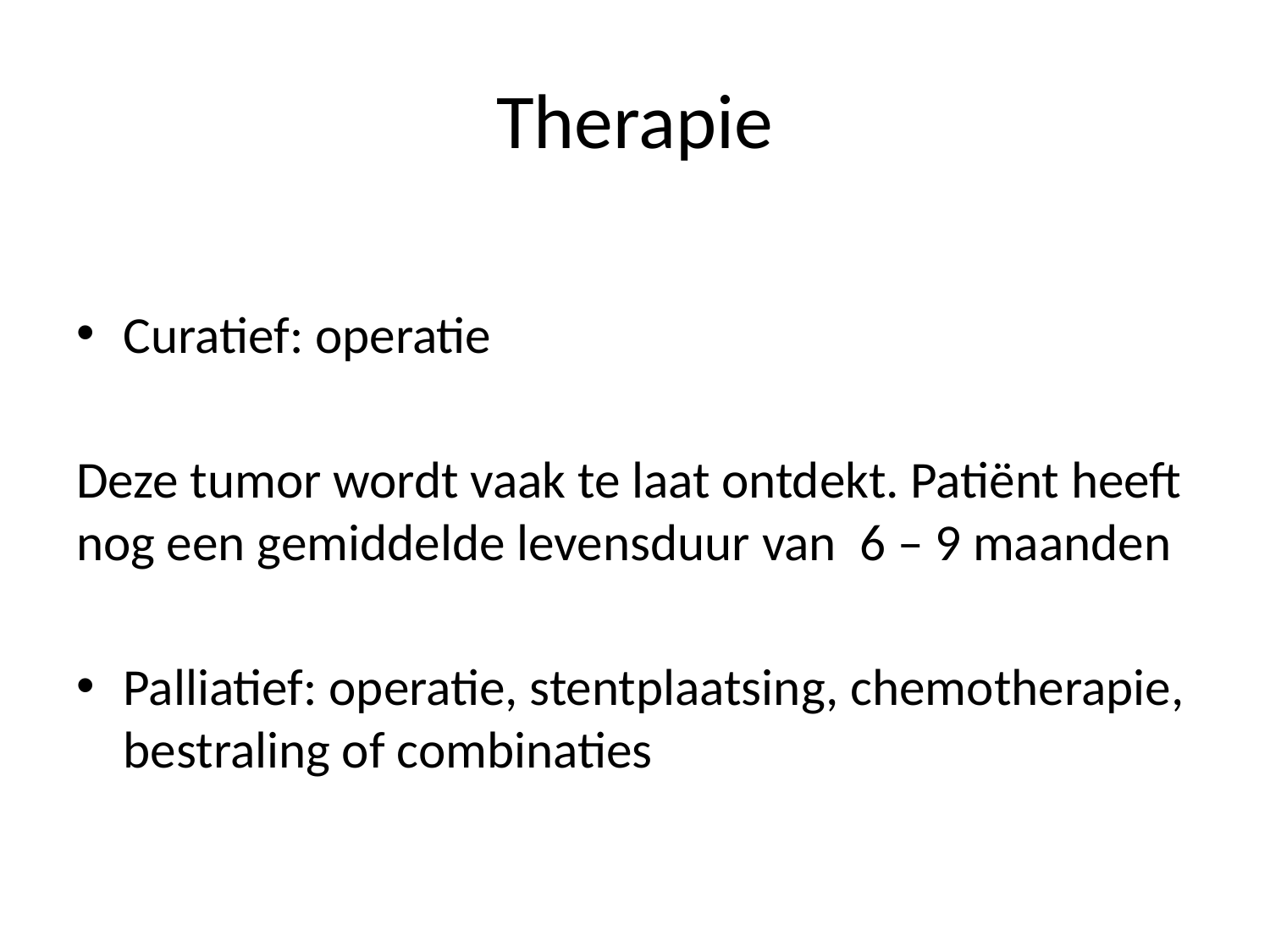

# Therapie

Curatief: operatie

Deze tumor wordt vaak te laat ontdekt. Patiënt heeft nog een gemiddelde levensduur van  6 – 9 maanden

Palliatief: operatie, stentplaatsing, chemotherapie, bestraling of combinaties